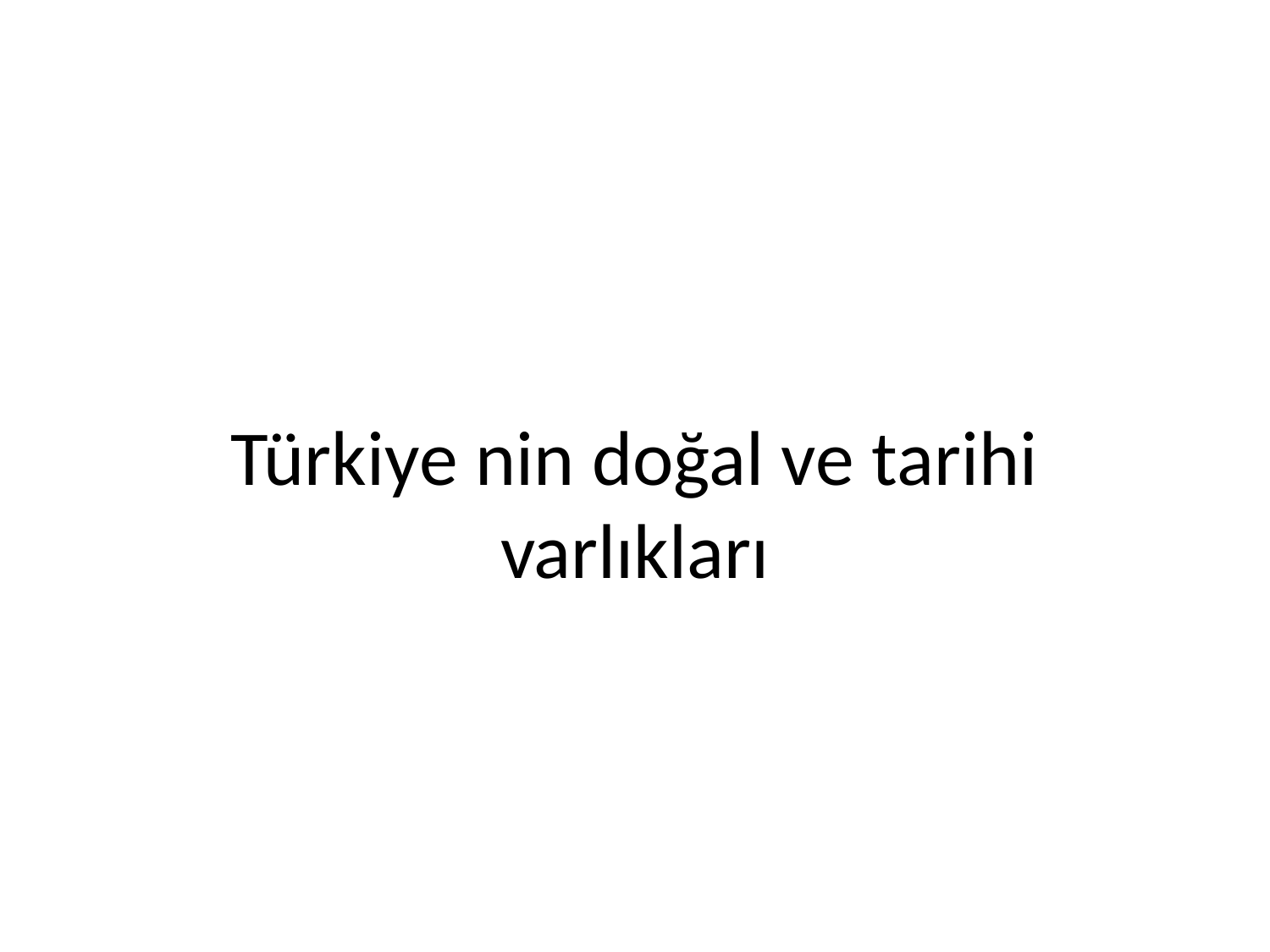

# Türkiye nin doğal ve tarihi varlıkları